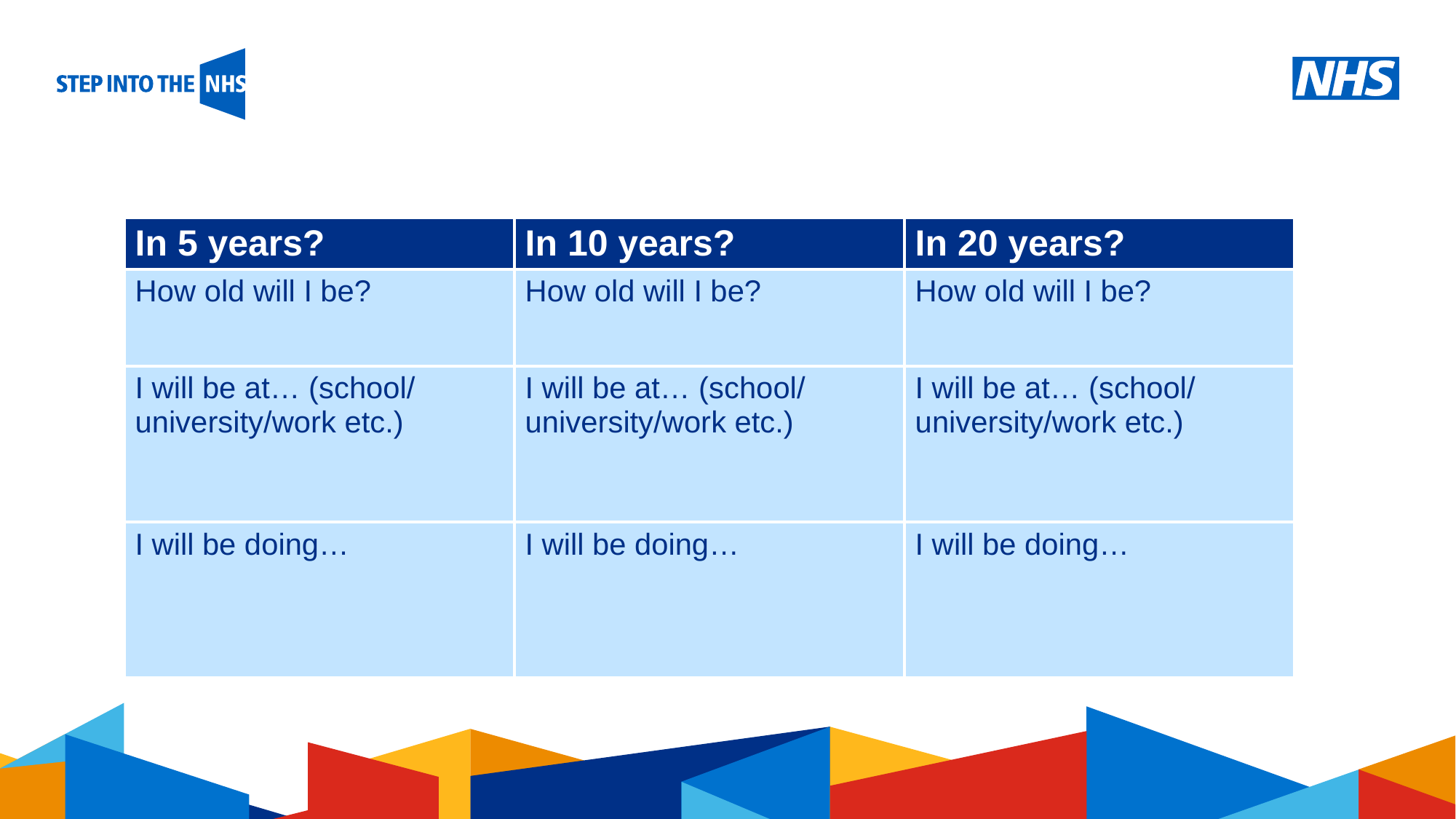

| In 5 years? | In 10 years? | In 20 years? |
| --- | --- | --- |
| How old will I be? | How old will I be? | How old will I be? |
| I will be at… (school/ university/work etc.) | I will be at… (school/ university/work etc.) | I will be at… (school/ university/work etc.) |
| I will be doing… | I will be doing… | I will be doing… |